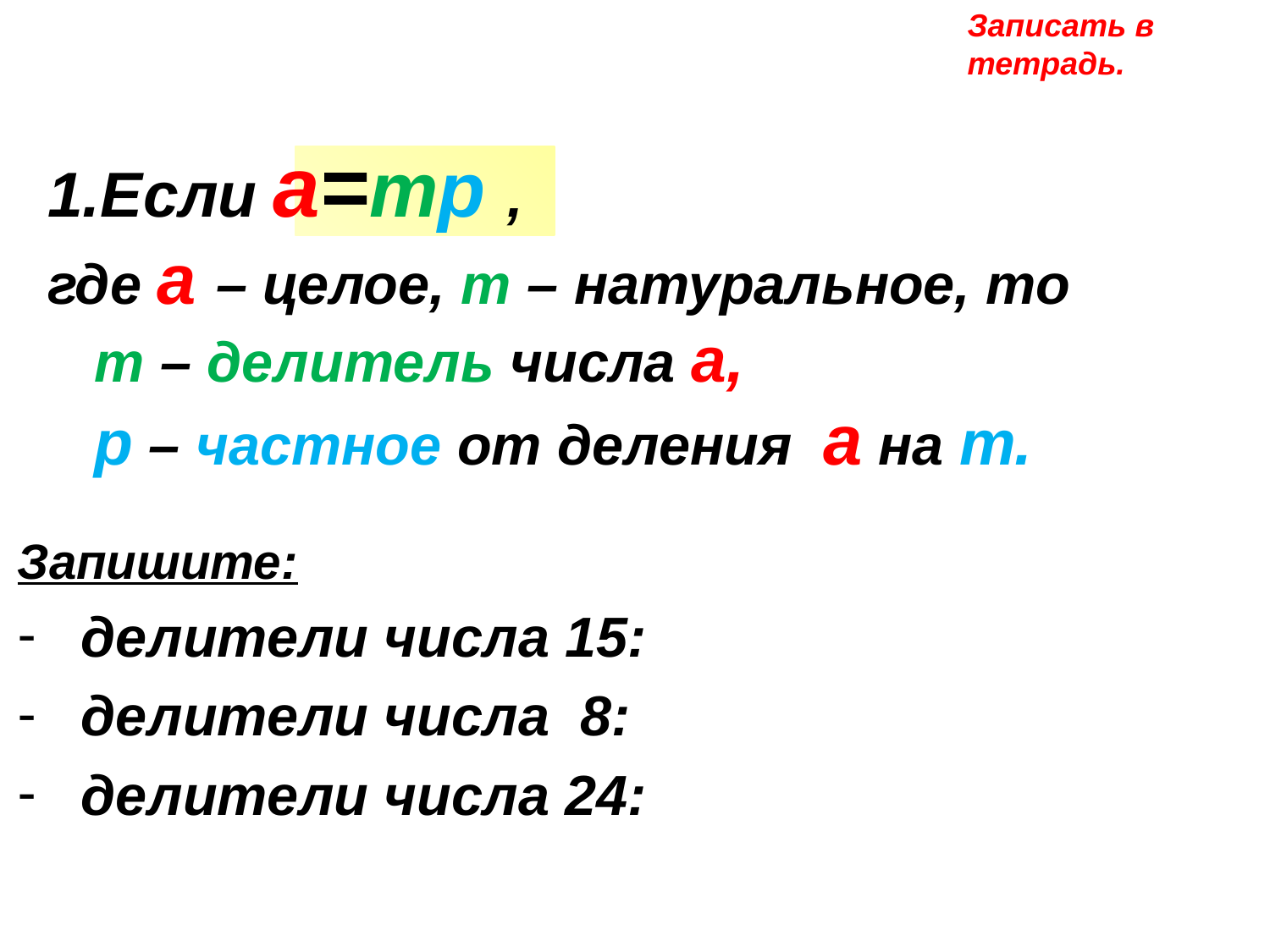

Записать в тетрадь.
1.Если а=тр ,
где а – целое, т – натуральное, то
   т – делитель числа а,
   р – частное от деления  а на т.

Запишите:
делители числа 15:
делители числа  8:
делители числа 24: